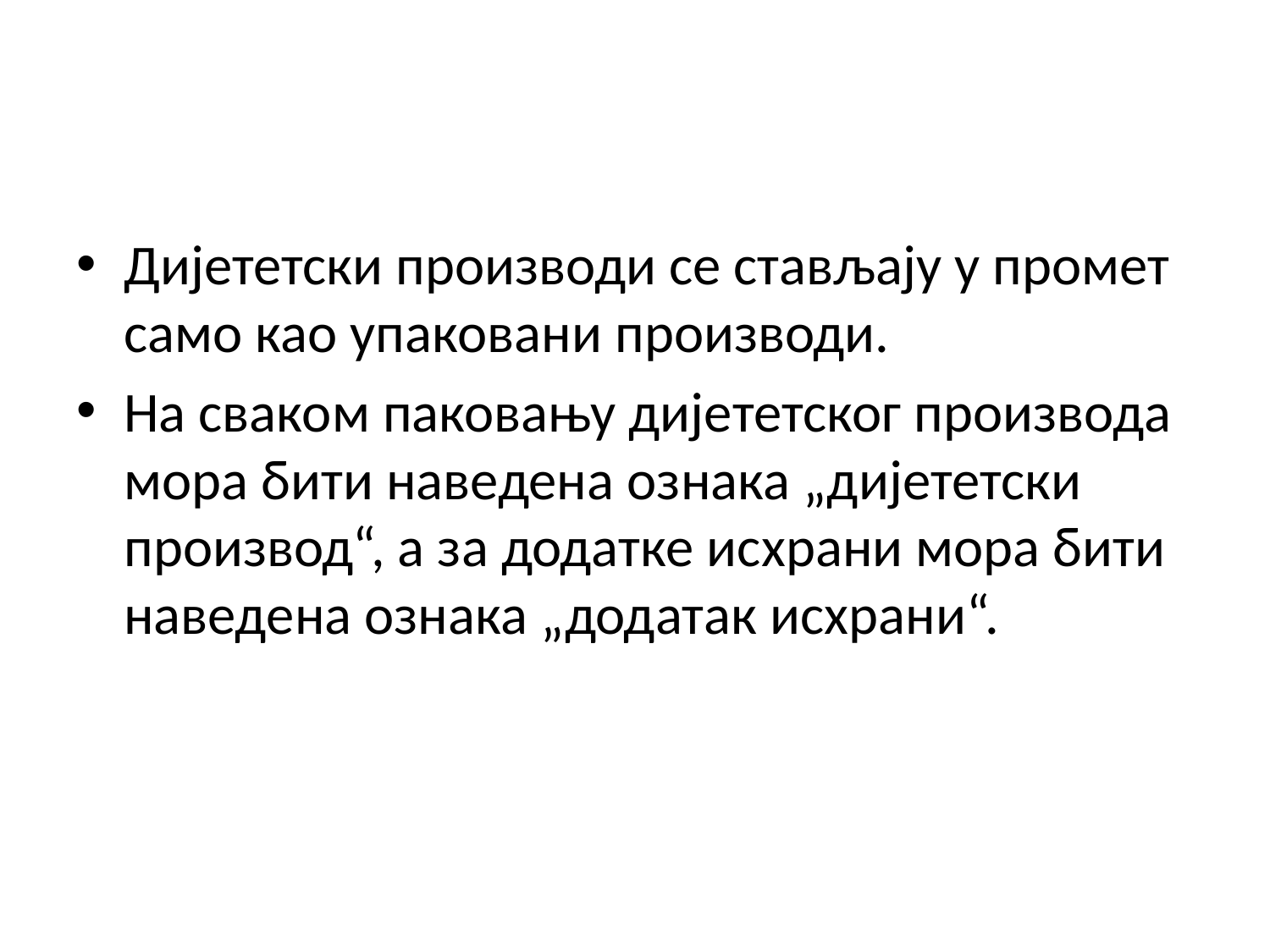

Дијететски производи се стављају у промет само као упаковани производи.
На сваком паковању дијететског производа мора бити наведена ознака „дијететски производ“, а за додатке исхрани мора бити наведена ознака „додатак исхрани“.